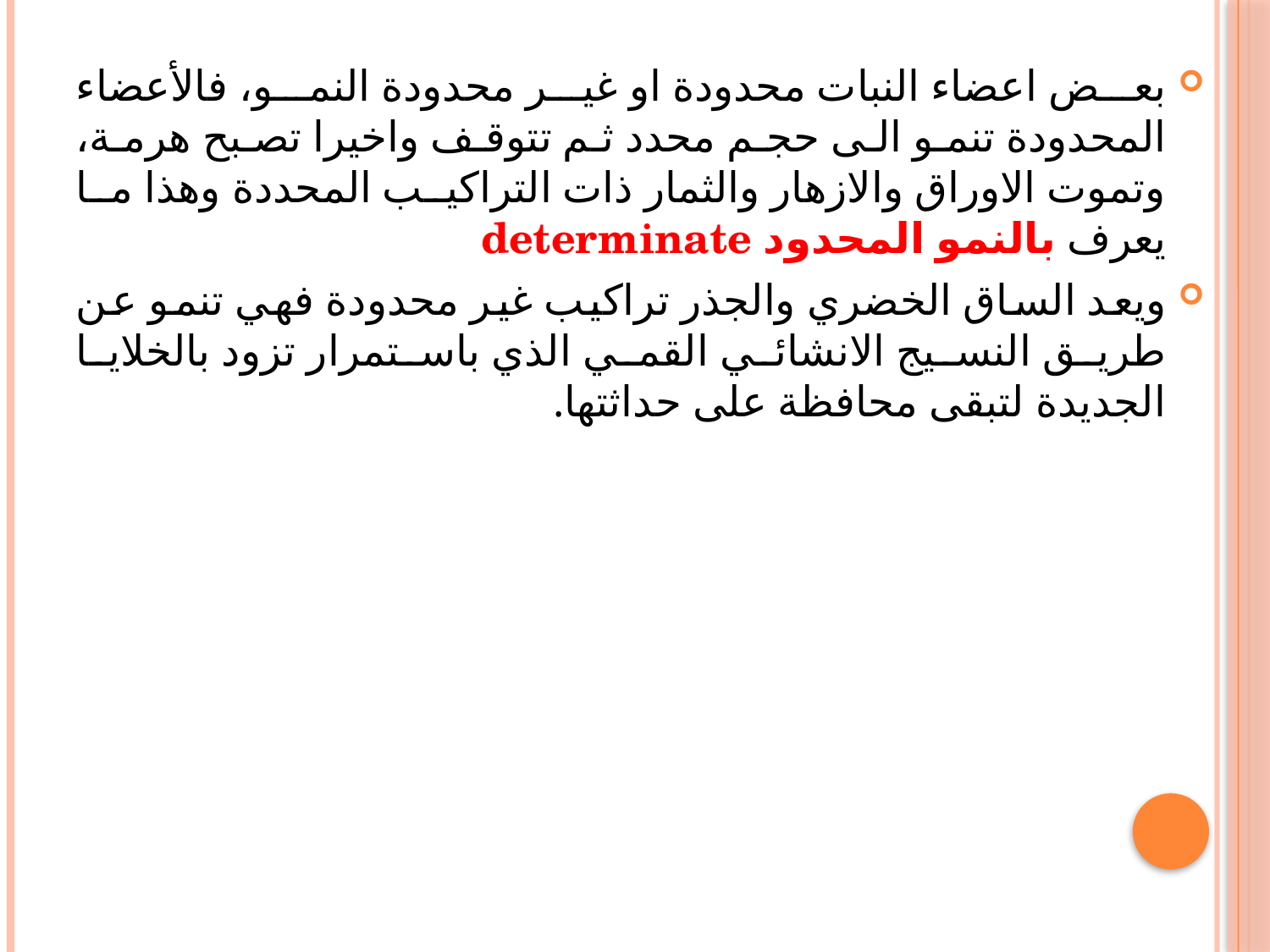

بعض اعضاء النبات محدودة او غير محدودة النمو، فالأعضاء المحدودة تنمو الى حجم محدد ثم تتوقف واخيرا تصبح هرمة، وتموت الاوراق والازهار والثمار ذات التراكيب المحددة وهذا ما يعرف بالنمو المحدود determinate
ويعد الساق الخضري والجذر تراكيب غير محدودة فهي تنمو عن طريق النسيج الانشائي القمي الذي باستمرار تزود بالخلايا الجديدة لتبقى محافظة على حداثتها.